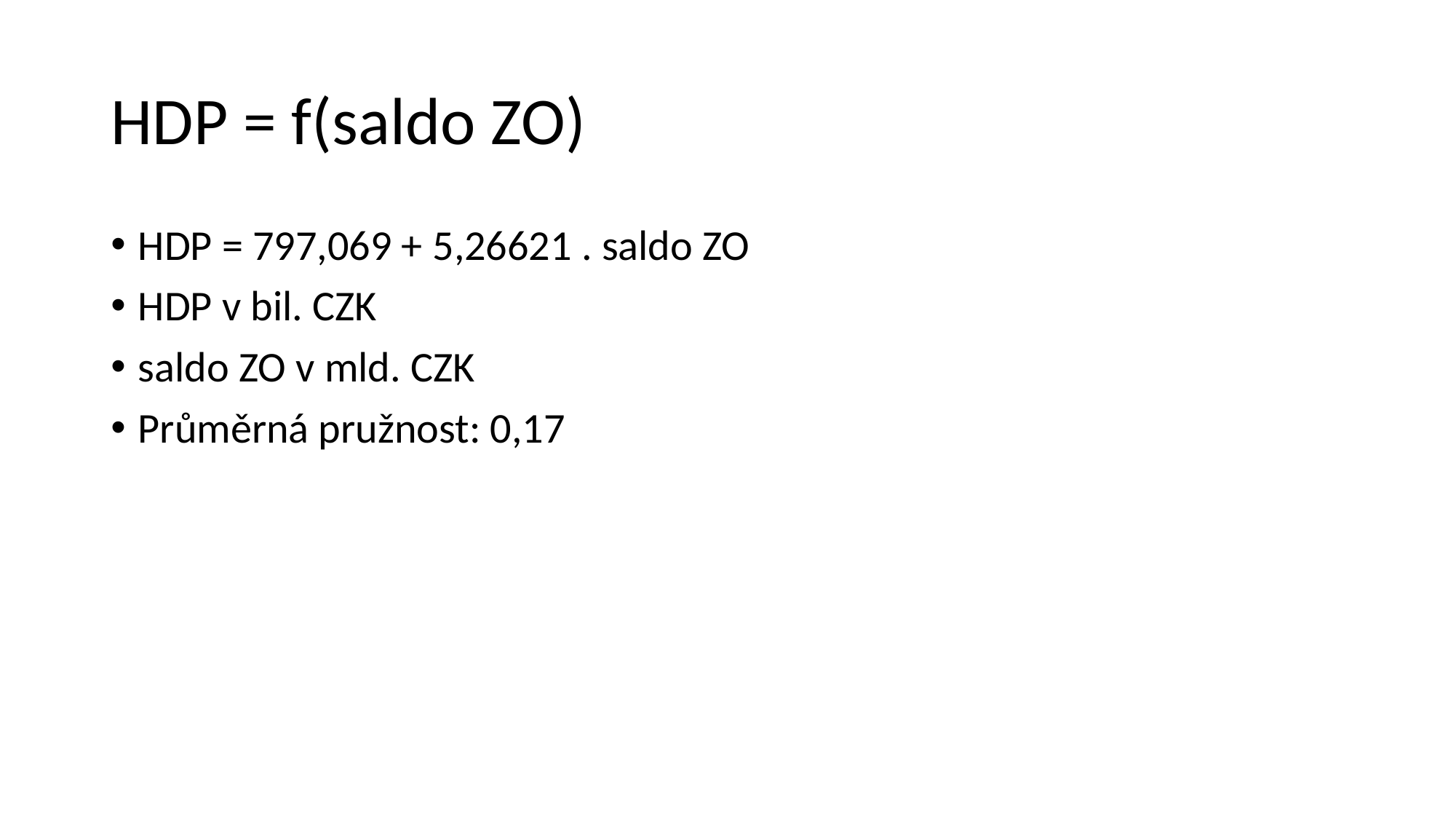

# HDP = f(saldo ZO)
HDP = 797,069 + 5,26621 . saldo ZO
HDP v bil. CZK
saldo ZO v mld. CZK
Průměrná pružnost: 0,17